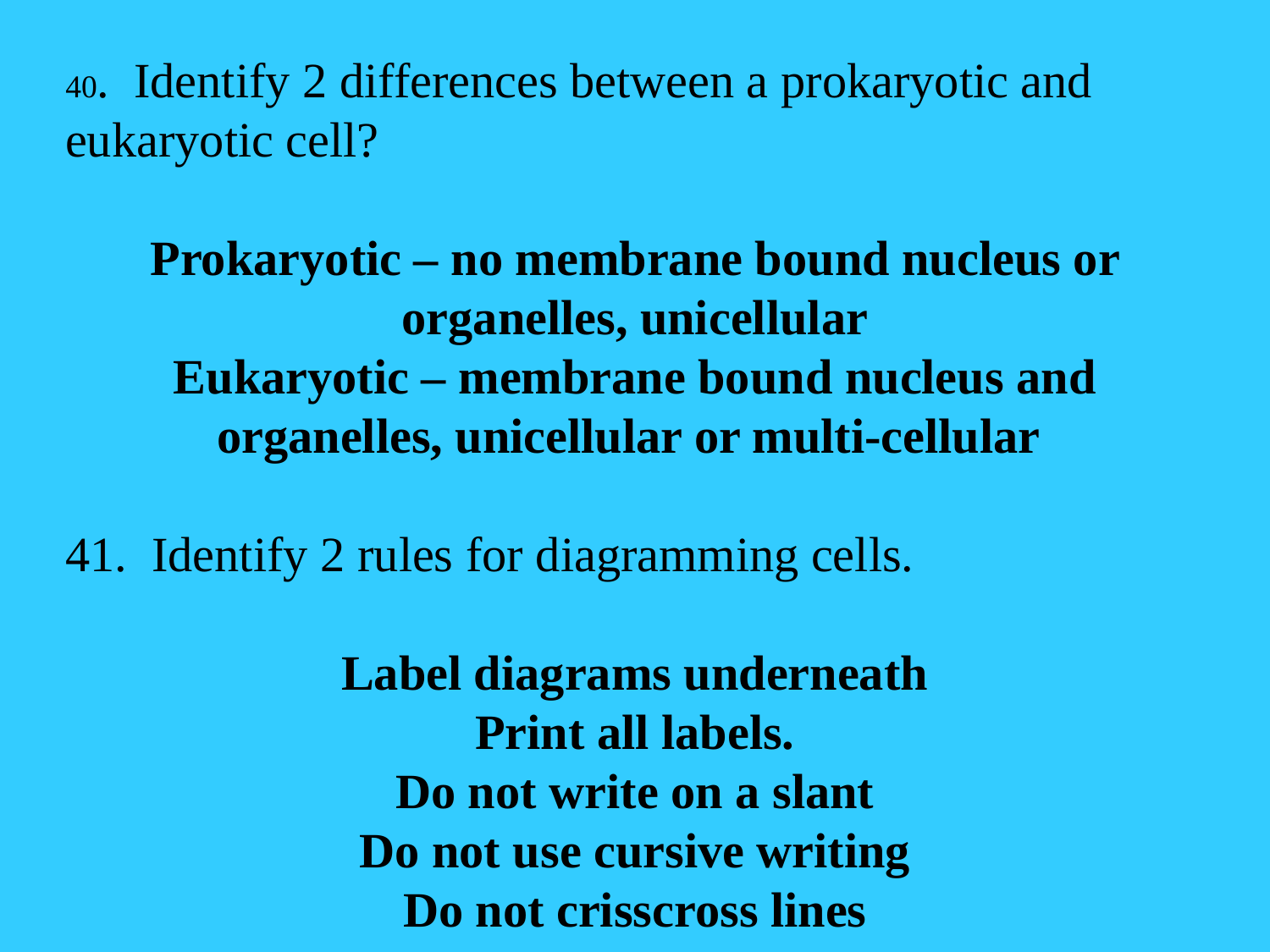

40.  Identify 2 differences between a prokaryotic and eukaryotic cell?

Prokaryotic – no membrane bound nucleus or organelles, unicellular
Eukaryotic – membrane bound nucleus and organelles, unicellular or multi-cellular

41.  Identify 2 rules for diagramming cells.

Label diagrams underneath
Print all labels.
Do not write on a slant
Do not use cursive writing
Do not crisscross lines